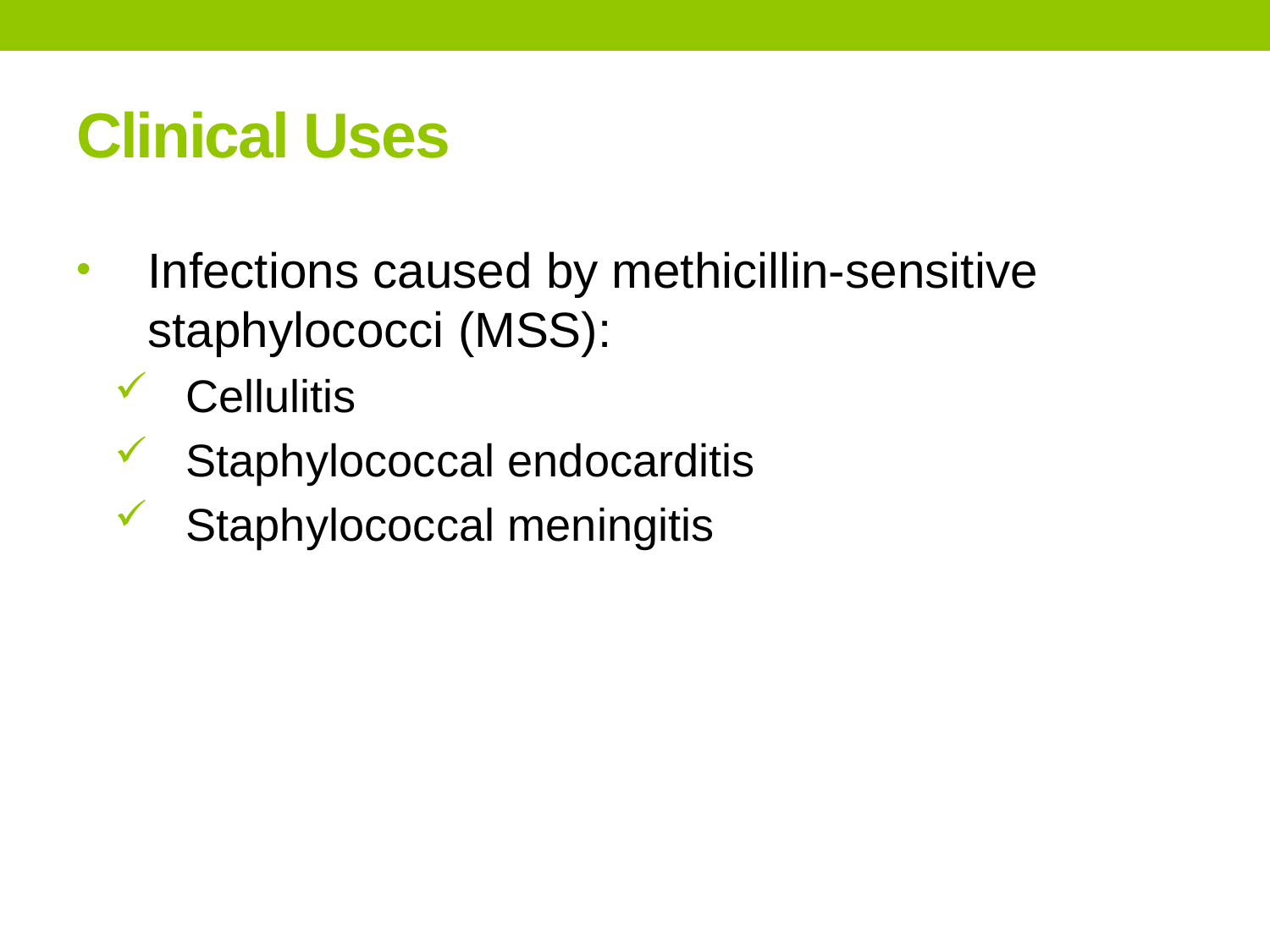

# Clinical Uses
Infections caused by methicillin-sensitive staphylococci (MSS):
Cellulitis
Staphylococcal endocarditis
Staphylococcal meningitis